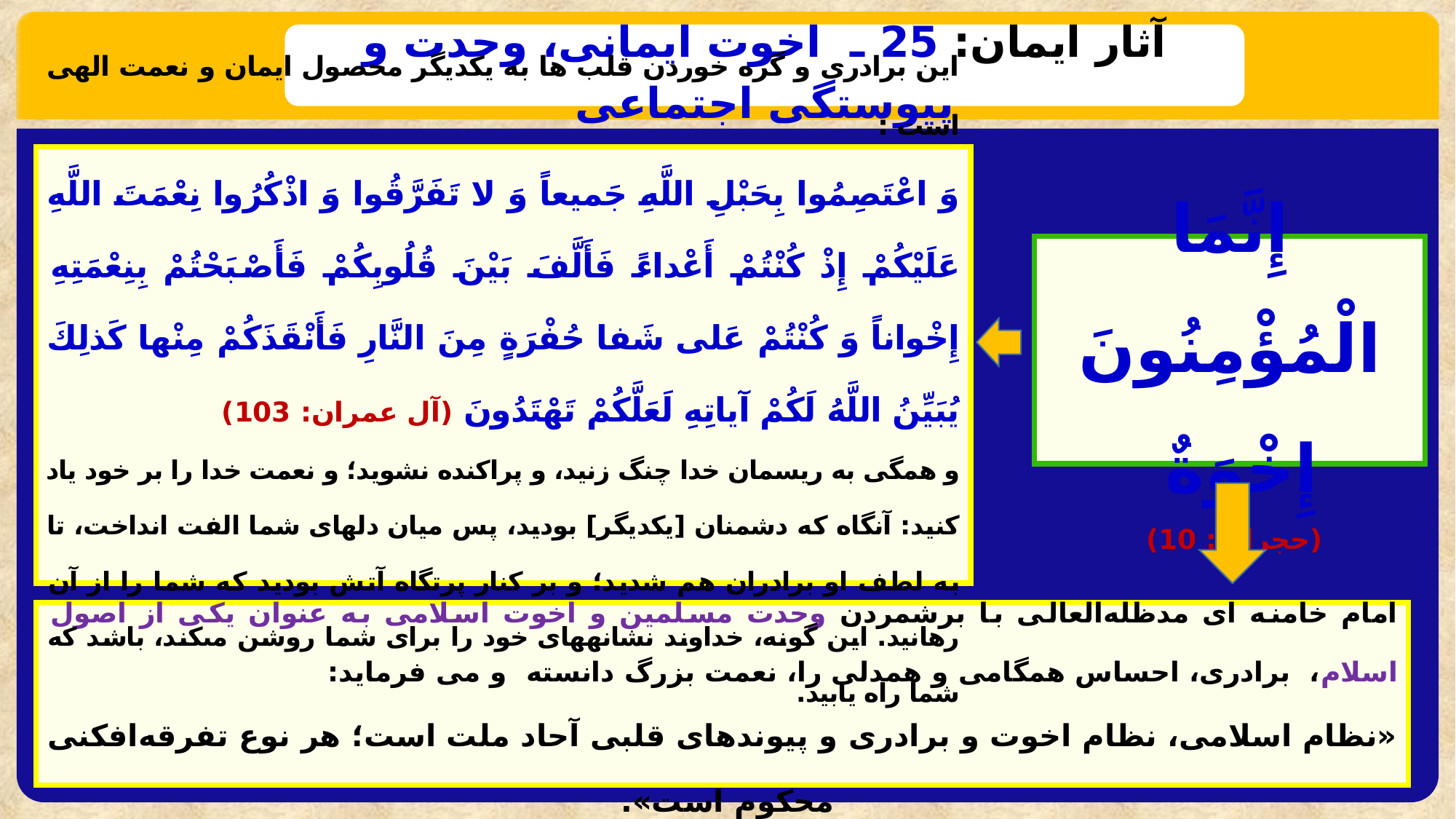

آثار ایمان: 25 ـ  اخوت ایمانی، وحدت و پیوستگی اجتماعی

این برادری و گره خوردن قلب ها به یکدیگر محصول ایمان و نعمت الهی است :
وَ اعْتَصِمُوا بِحَبْلِ اللَّهِ جَميعاً وَ لا تَفَرَّقُوا وَ اذْكُرُوا نِعْمَتَ اللَّهِ عَلَيْكُمْ إِذْ كُنْتُمْ أَعْداءً فَأَلَّفَ بَيْنَ قُلُوبِكُمْ فَأَصْبَحْتُمْ بِنِعْمَتِهِ إِخْواناً وَ كُنْتُمْ عَلى‏ شَفا حُفْرَةٍ مِنَ النَّارِ فَأَنْقَذَكُمْ مِنْها كَذلِكَ يُبَيِّنُ اللَّهُ لَكُمْ آياتِهِ لَعَلَّكُمْ تَهْتَدُونَ (آل عمران: 103)
و همگى به ريسمان خدا چنگ زنيد، و پراكنده نشويد؛ و نعمت خدا را بر خود ياد كنيد: آنگاه كه دشمنان [يكديگر] بوديد، پس ميان دلهاى شما الفت انداخت، تا به لطف او برادران هم شديد؛ و بر كنار پرتگاه آتش بوديد كه شما را از آن رهانيد. اين گونه، خداوند نشانه‏هاى خود را براى شما روشن مى‏كند، باشد كه شما راه يابيد.
إِنَّمَا الْمُؤْمِنُونَ إِخْوَةٌ
(حجرات: 10)

امام خامنه ای مدظله‌العالی با برشمردن وحدت مسلمین و اخوت اسلامی به عنوان یکی از اصول اسلام،  برادری، احساس همگامی و همدلی را، نعمت بزرگ دانسته  و می فرماید:
«نظام اسلامی، نظام اخوت و برادری و پیوندهای قلبی آحاد ملت است؛ هر نوع تفرقه‌افكنی محكوم است».